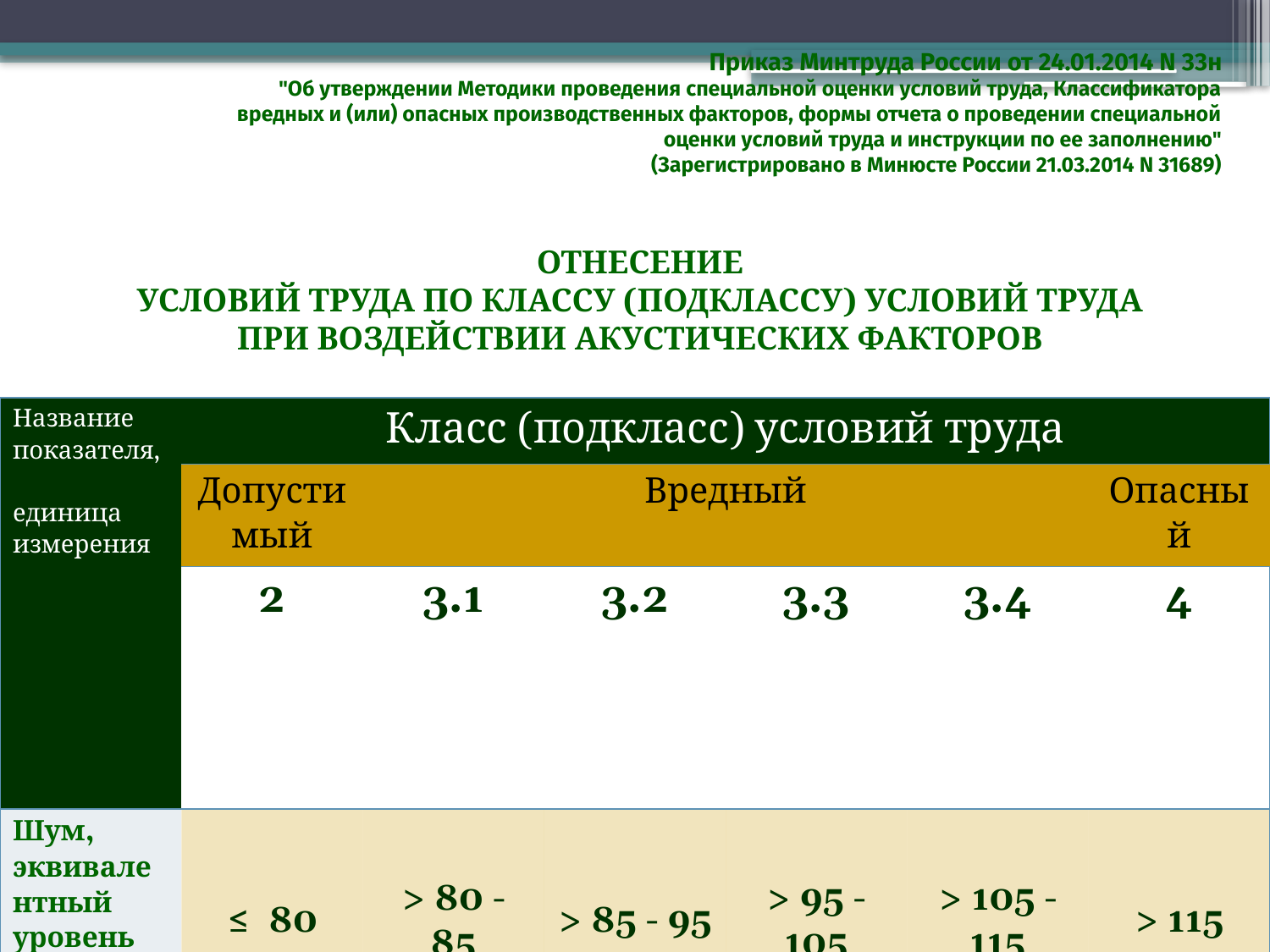

# Приказ Минтруда России от 24.01.2014 N 33н "Об утверждении Методики проведения специальной оценки условий труда, Классификатора вредных и (или) опасных производственных факторов, формы отчета о проведении специальной оценки условий труда и инструкции по ее заполнению" (Зарегистрировано в Минюсте России 21.03.2014 N 31689)
ОТНЕСЕНИЕ
УСЛОВИЙ ТРУДА ПО КЛАССУ (ПОДКЛАССУ) УСЛОВИЙ ТРУДА
ПРИ ВОЗДЕЙСТВИИ АКУСТИЧЕСКИХ ФАКТОРОВ
| Название показателя, единица измерения | Класс (подкласс) условий труда |  |  |  |  |  |
| --- | --- | --- | --- | --- | --- | --- |
|  | Допустимый | Вредный |  |  |  | Опасный |
|  | 2 | 3.1 | 3.2 | 3.3 | 3.4 | 4 |
| Шум, эквивалентный уровень звука, дБА | ≤ 80 | > 80 - 85 | > 85 - 95 | > 95 - 105 | > 105 - 115 | > 115 |
|  |  |  |  |  |  |  |